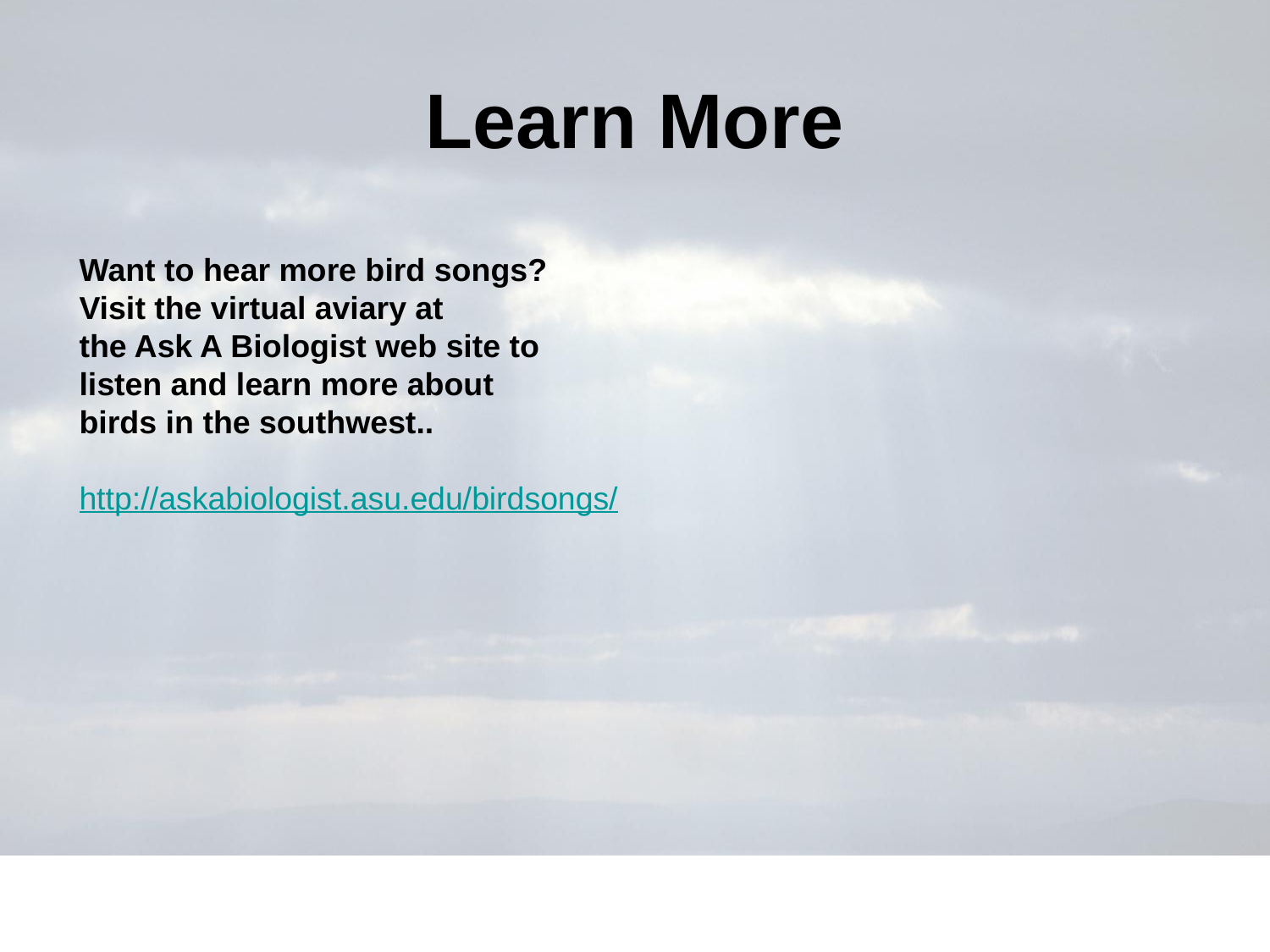

# Learn More
Want to hear more bird songs?
Visit the virtual aviary at
the Ask A Biologist web site to
listen and learn more about
birds in the southwest..

http://askabiologist.asu.edu/birdsongs/